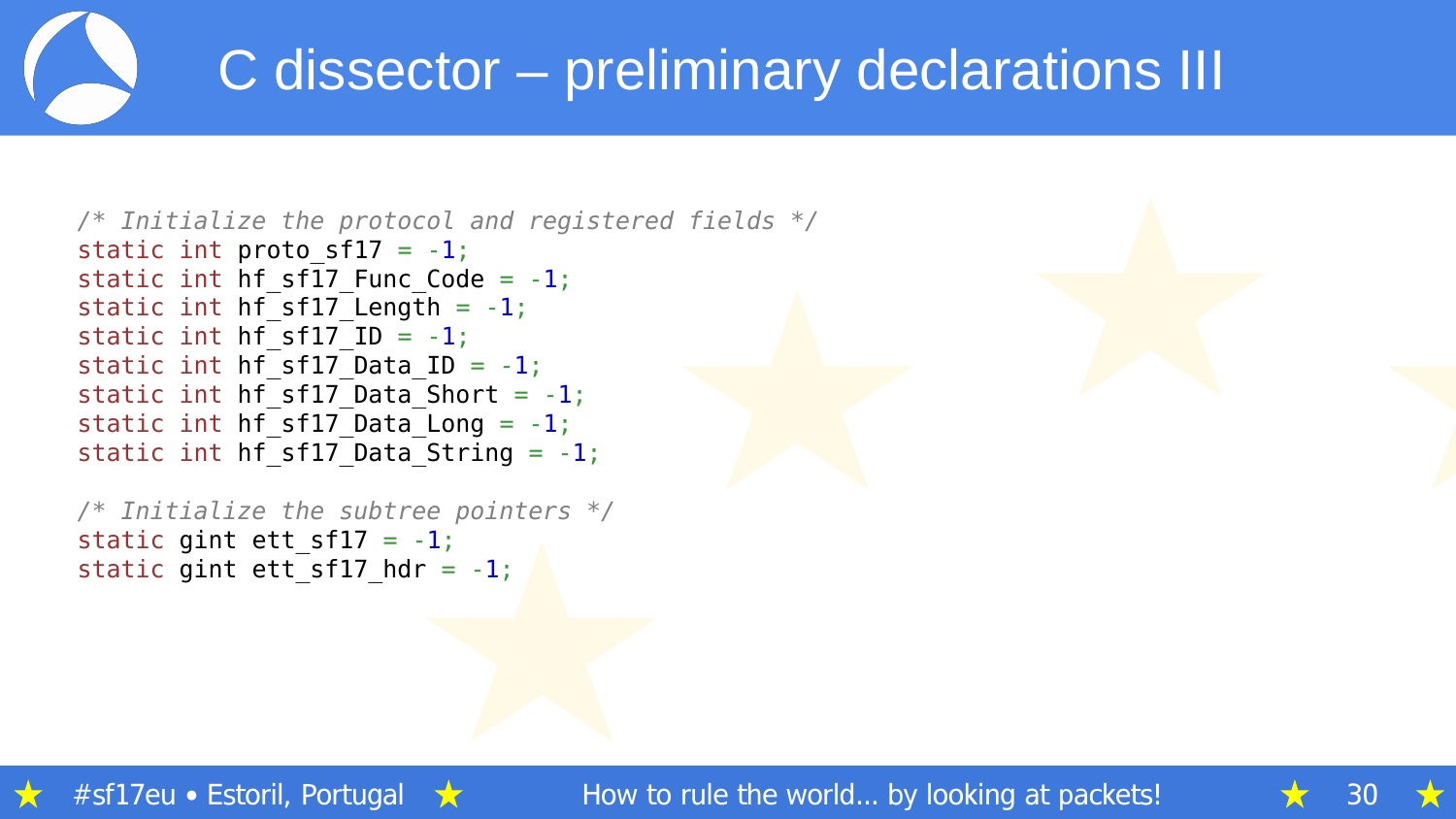

C dissector – preliminary declarations III

/* Initialize the protocol and registered fields */
static int proto_sf17 = -1;
static int hf_sf17_Func_Code = -1;
static int hf_sf17_Length = -1;
static int hf_sf17_ID = -1;
static int hf_sf17_Data_ID = -1;
static int hf_sf17_Data_Short = -1;
static int hf_sf17_Data_Long = -1;
static int hf_sf17_Data_String = -1;

/* Initialize the subtree pointers */
static gint ett_sf17 = -1;
static gint ett_sf17_hdr = -1;